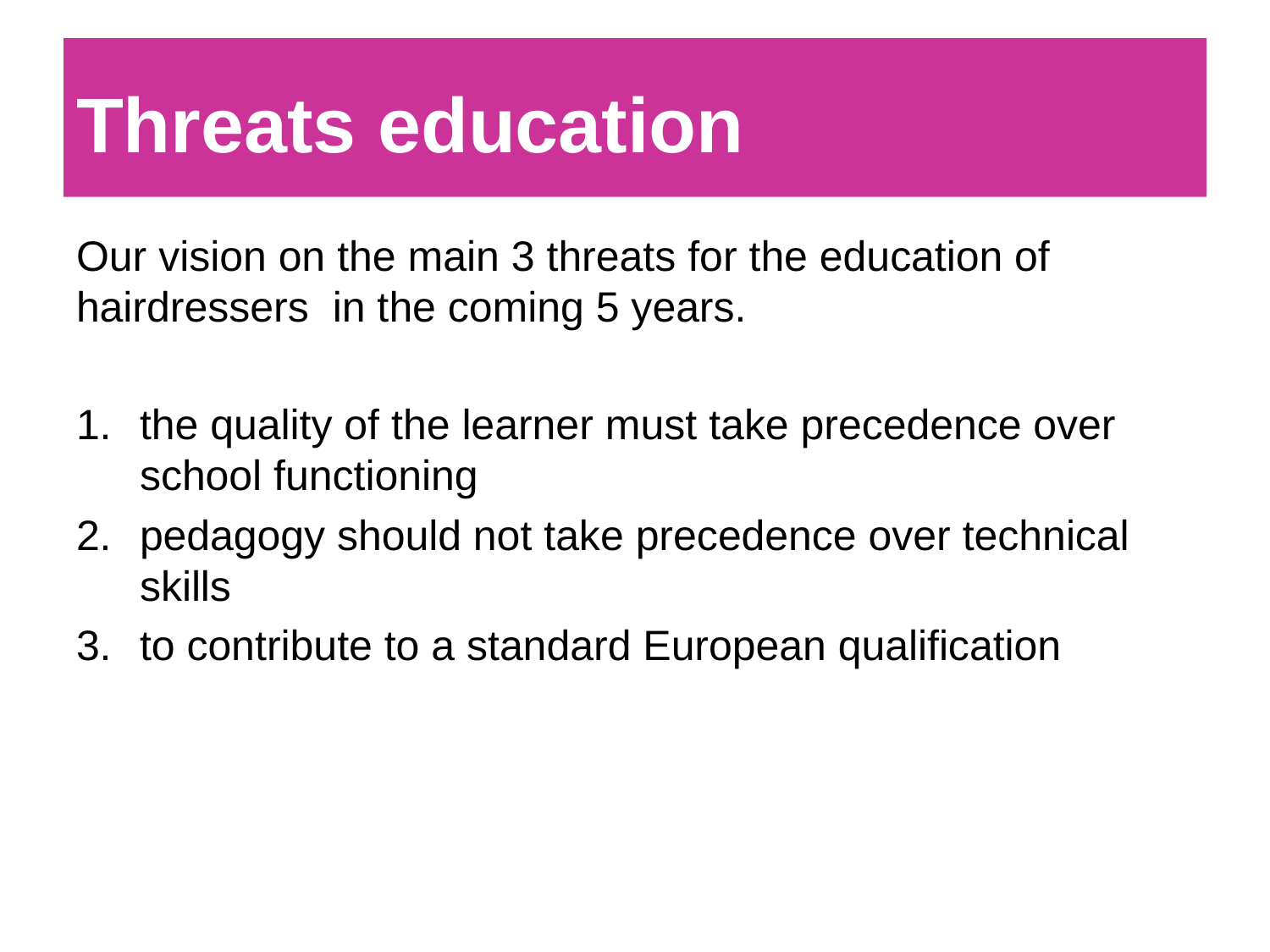

# Threats education
Our vision on the main 3 threats for the education of hairdressers  in the coming 5 years.

the quality of the learner must take precedence over school functioning
pedagogy should not take precedence over technical skills
to contribute to a standard European qualification